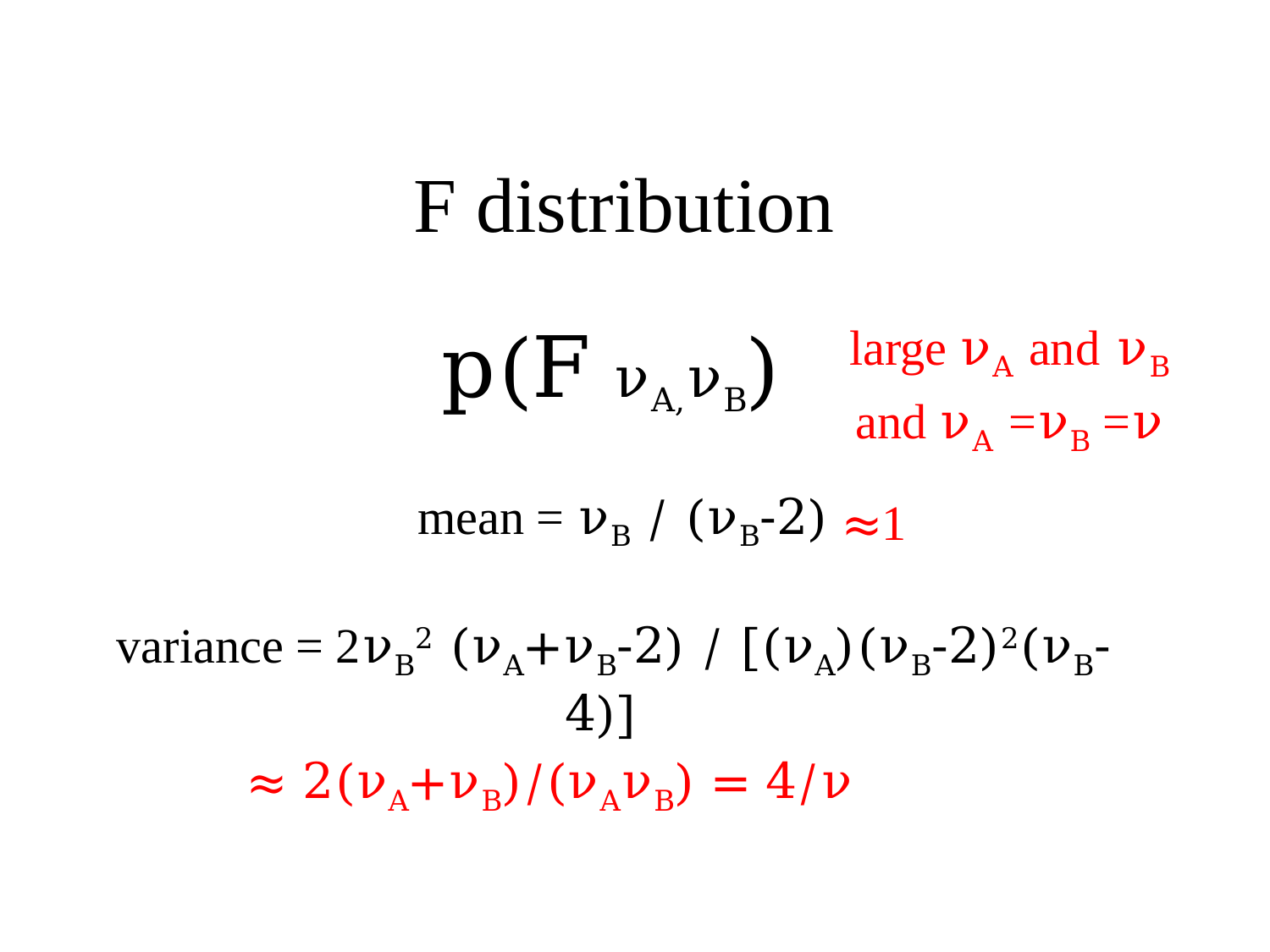

# F distribution
large νA and νB
p(F νA,νB)
and νA =νB =ν
mean = νB / (νB-2)
≈1
variance = 2νB2 (νA+νB-2) / [(νA)(νB-2)2(νB-4)]
≈ 2(νA+νB)/(νAνB) = 4/ν